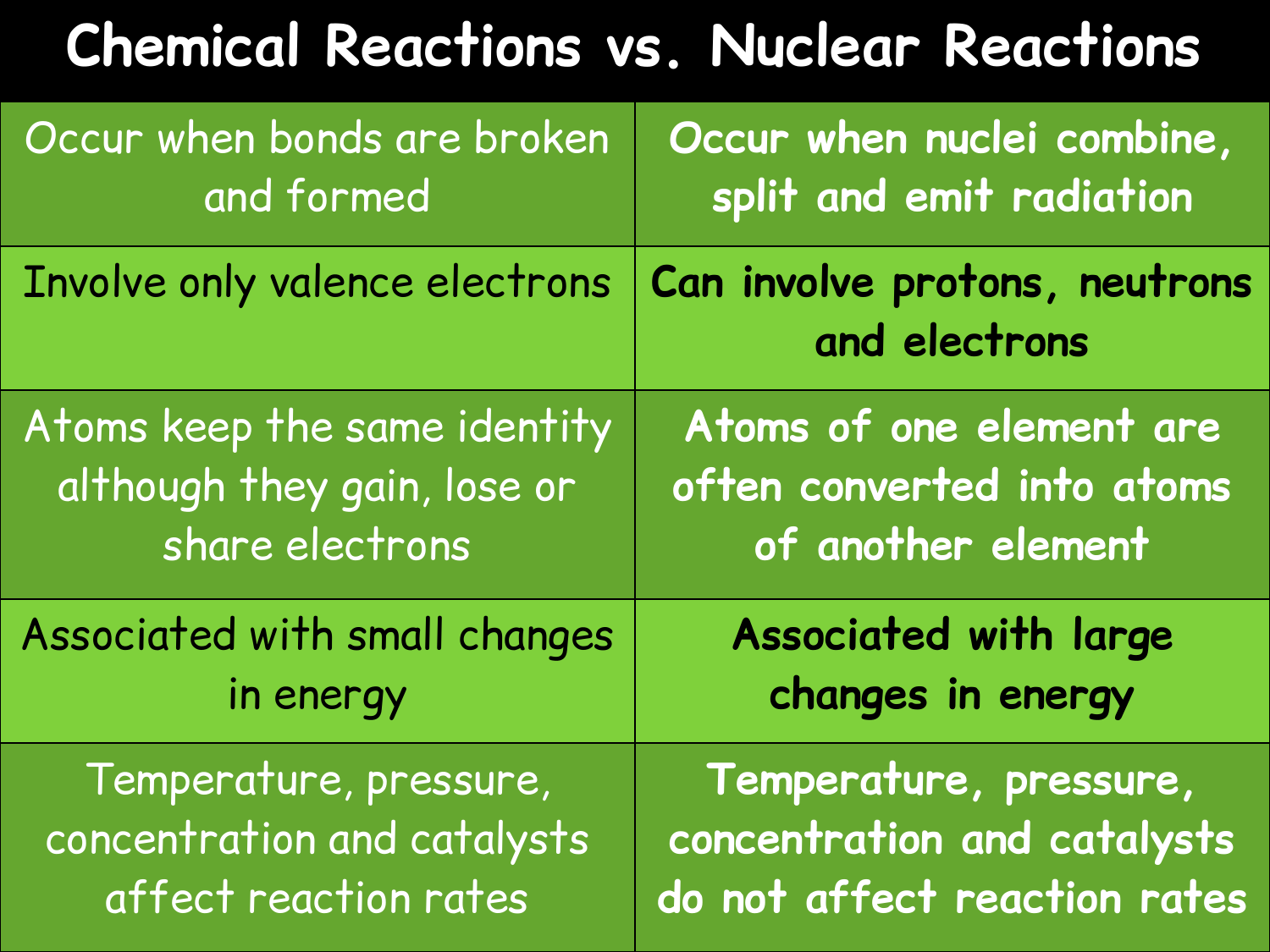

| Chemical Reactions vs. Nuclear Reactions |  |
| --- | --- |
| Occur when bonds are broken and formed | Occur when nuclei combine, split and emit radiation |
| Involve only valence electrons | Can involve protons, neutrons and electrons |
| Atoms keep the same identity although they gain, lose or share electrons | Atoms of one element are often converted into atoms of another element |
| Associated with small changes in energy | Associated with large changes in energy |
| Temperature, pressure, concentration and catalysts affect reaction rates | Temperature, pressure, concentration and catalysts do not affect reaction rates |